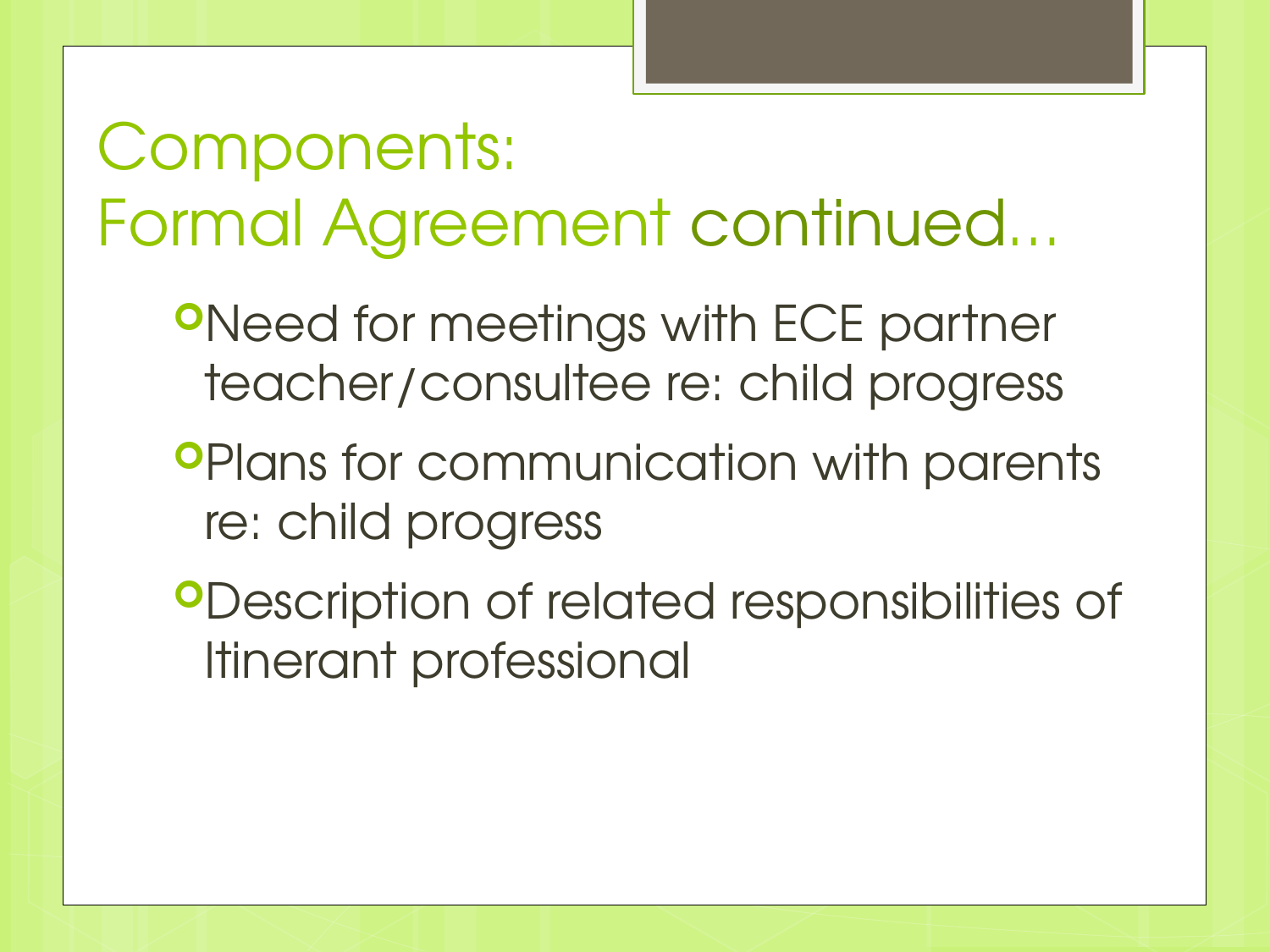

# Components: Formal Agreement continued…
Need for meetings with ECE partner teacher/consultee re: child progress
Plans for communication with parents re: child progress
Description of related responsibilities of Itinerant professional